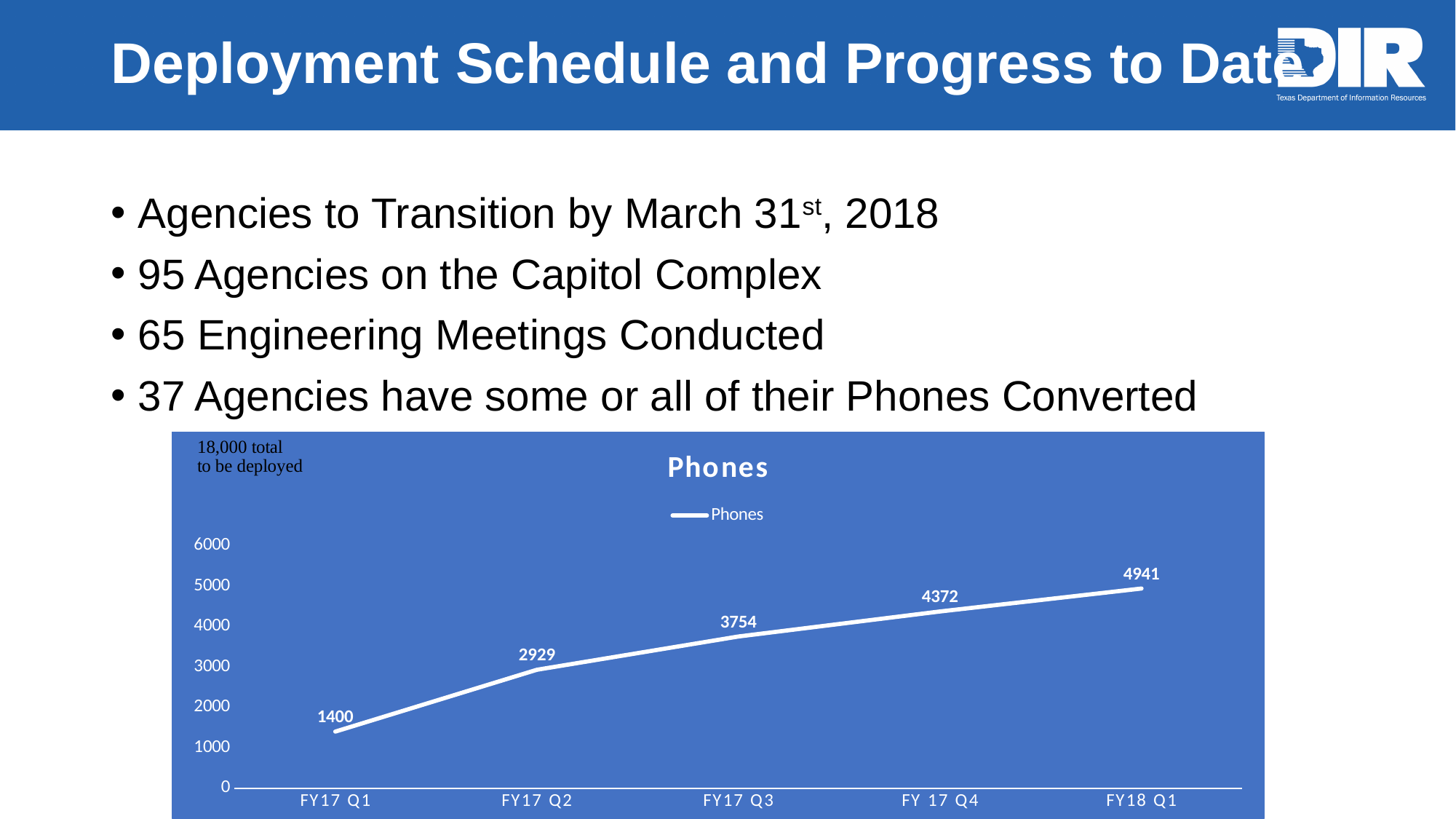

# Deployment Schedule and Progress to Date
Agencies to Transition by March 31st, 2018
95 Agencies on the Capitol Complex
65 Engineering Meetings Conducted
37 Agencies have some or all of their Phones Converted

### Chart:

| Category | Phones |
|---|---|
| FY17 Q1 | 1400.0 |
| FY17 Q2 | 2929.0 |
| FY17 Q3 | 3754.0 |
| FY 17 Q4 | 4372.0 |
| FY18 Q1 | 4941.0 |